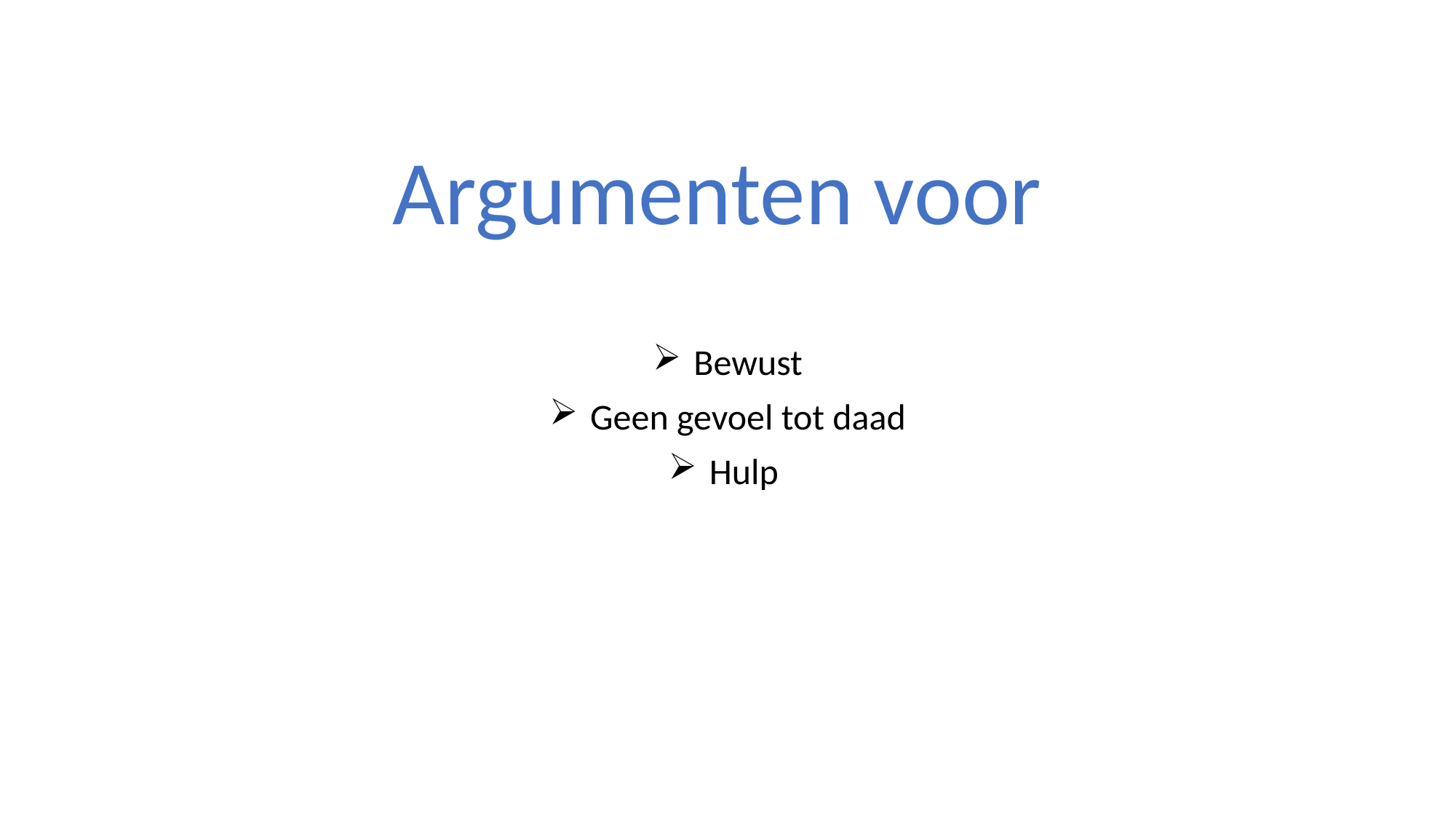

# Argumenten voor
Bewust
Geen gevoel tot daad
Hulp